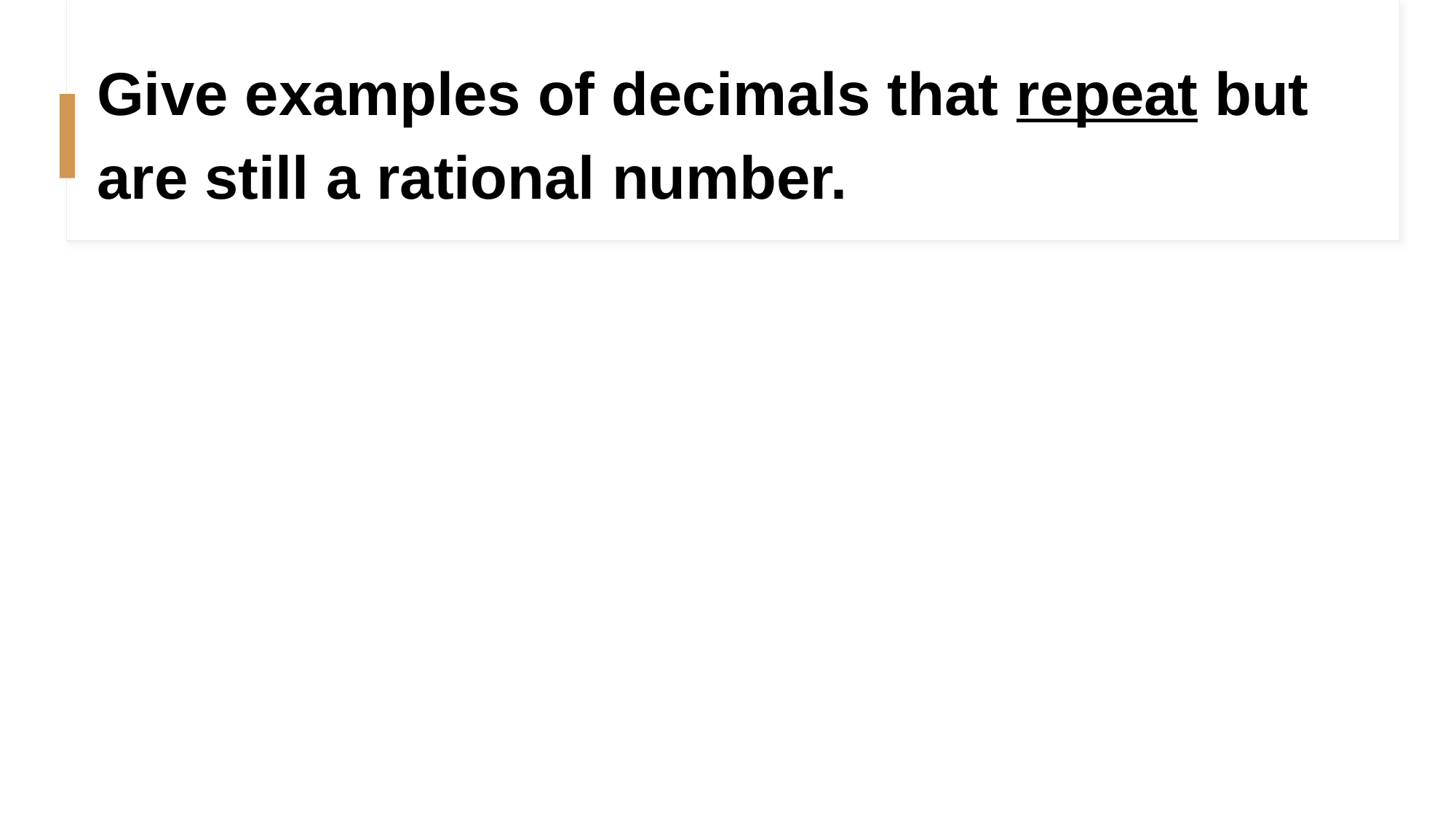

Give examples of decimals that repeat but are still a rational number.
#